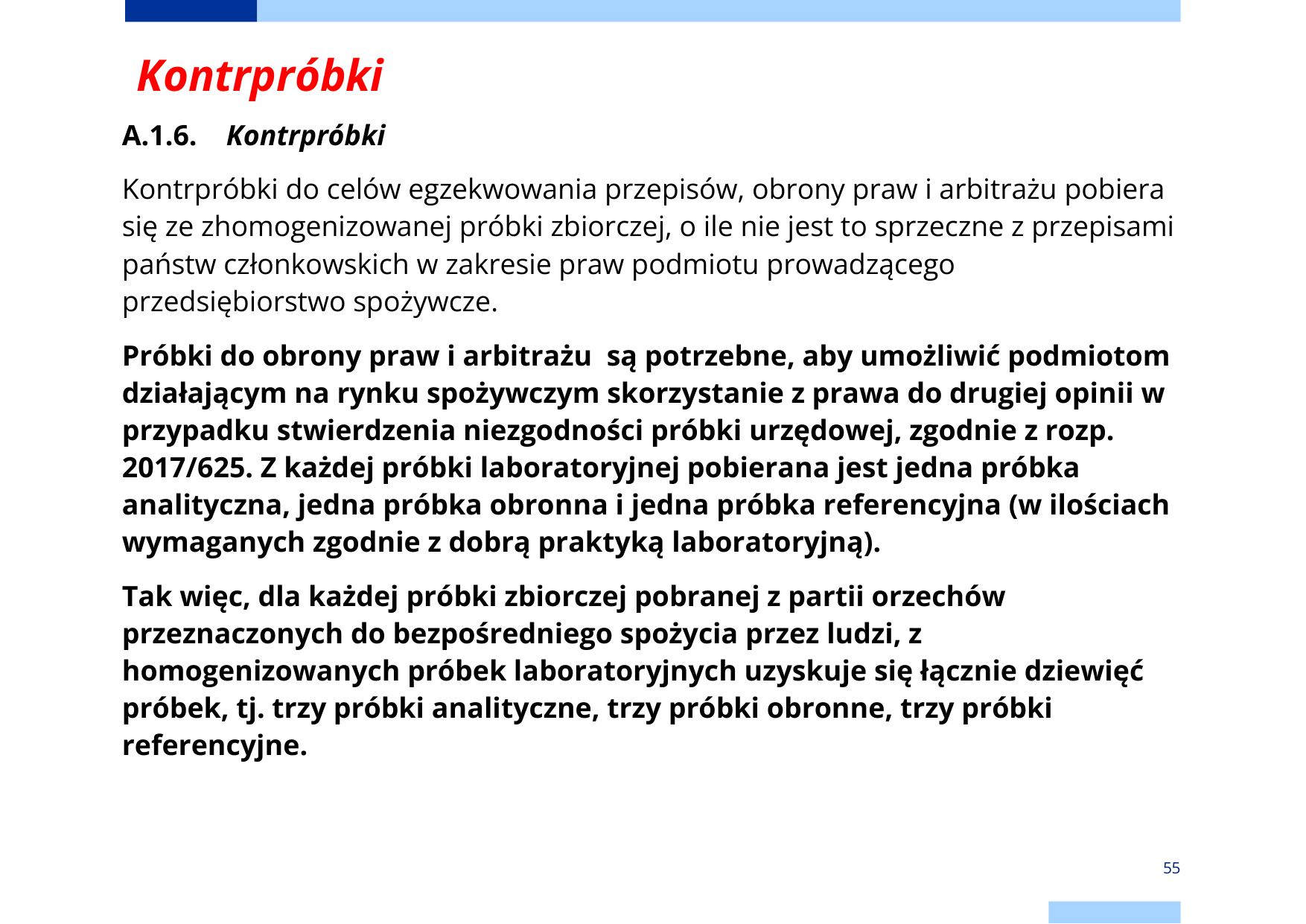

# Kontrpróbki
A.1.6.    Kontrpróbki
Kontrpróbki do celów egzekwowania przepisów, obrony praw i arbitrażu pobiera się ze zhomogenizowanej próbki zbiorczej, o ile nie jest to sprzeczne z przepisami państw członkowskich w zakresie praw podmiotu prowadzącego przedsiębiorstwo spożywcze.
Próbki do obrony praw i arbitrażu  są potrzebne, aby umożliwić podmiotom działającym na rynku spożywczym skorzystanie z prawa do drugiej opinii w przypadku stwierdzenia niezgodności próbki urzędowej, zgodnie z rozp. 2017/625. Z każdej próbki laboratoryjnej pobierana jest jedna próbka analityczna, jedna próbka obronna i jedna próbka referencyjna (w ilościach wymaganych zgodnie z dobrą praktyką laboratoryjną).
Tak więc, dla każdej próbki zbiorczej pobranej z partii orzechów przeznaczonych do bezpośredniego spożycia przez ludzi, z homogenizowanych próbek laboratoryjnych uzyskuje się łącznie dziewięć próbek, tj. trzy próbki analityczne, trzy próbki obronne, trzy próbki referencyjne.

55